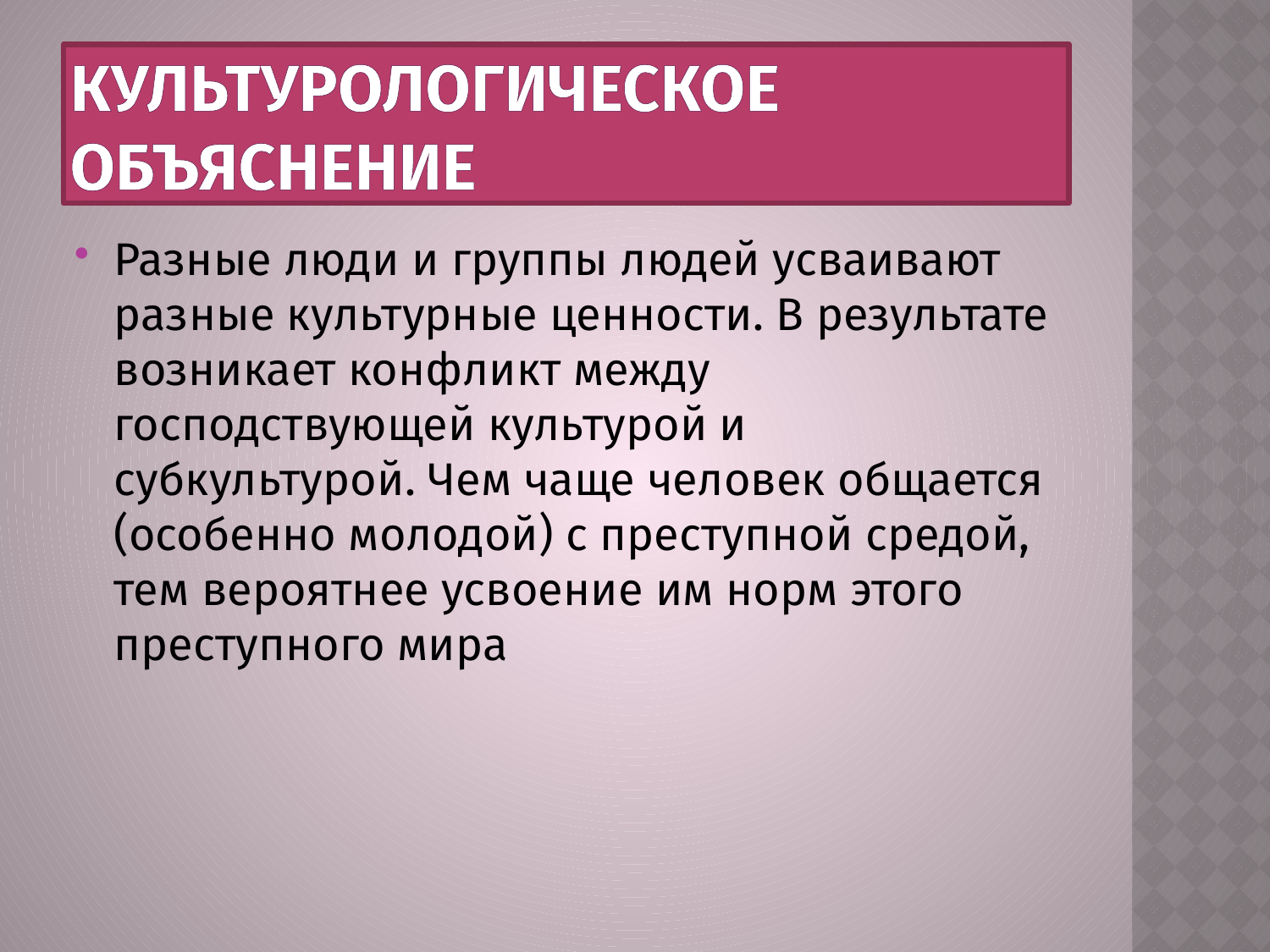

# Культурологическое объяснение
Разные люди и группы людей усваивают разные культурные ценности. В результате возникает конфликт между  господствующей культурой и субкультурой. Чем чаще человек общается (особенно молодой) с преступной средой, тем вероятнее усвоение им норм этого преступного мира